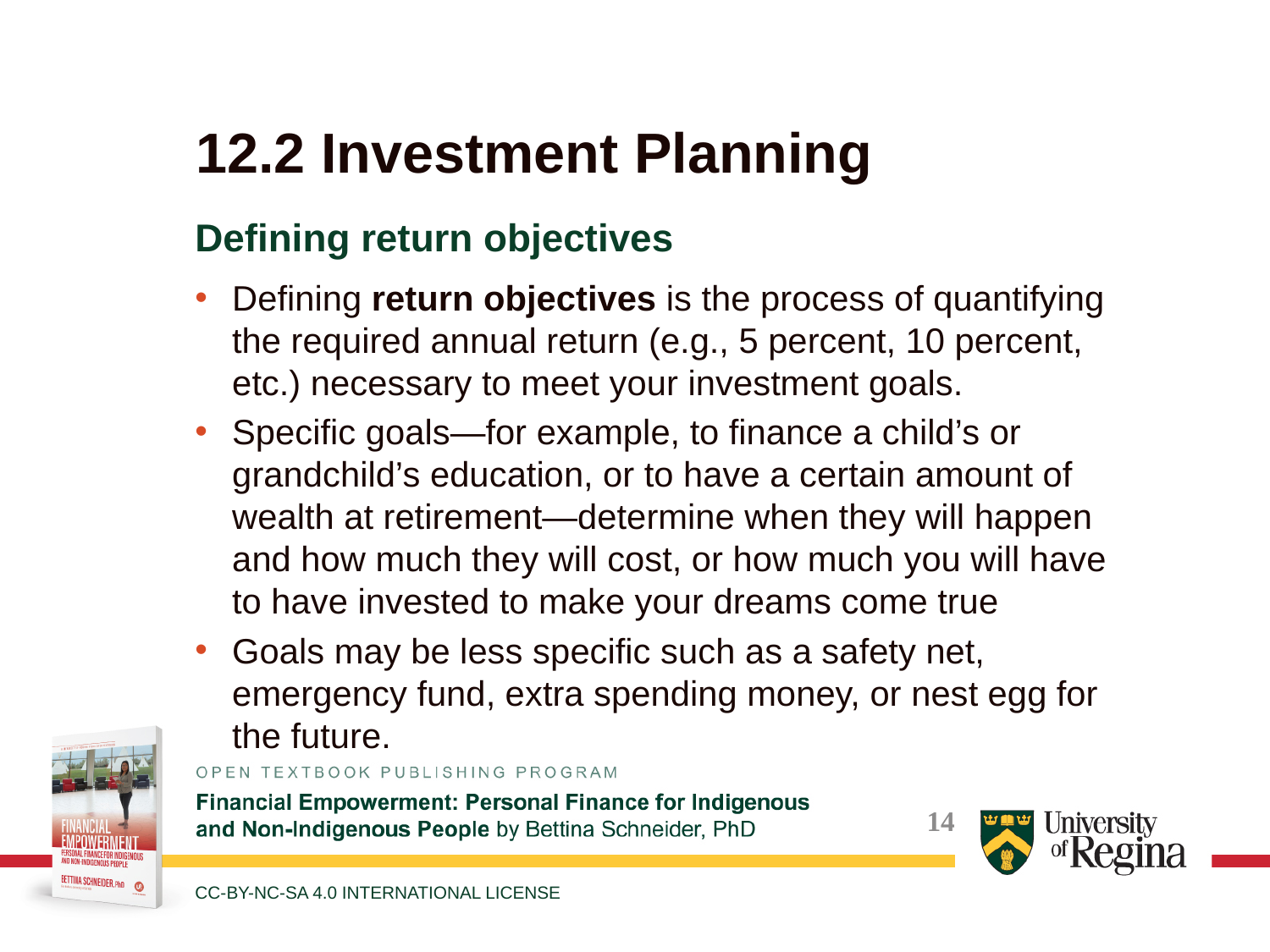

# 12.2 Investment Planning
Defining return objectives
Defining return objectives is the process of quantifying the required annual return (e.g., 5 percent, 10 percent, etc.) necessary to meet your investment goals.
Specific goals—for example, to finance a child’s or grandchild’s education, or to have a certain amount of wealth at retirement—determine when they will happen and how much they will cost, or how much you will have to have invested to make your dreams come true
Goals may be less specific such as a safety net, emergency fund, extra spending money, or nest egg for the future.
CC-BY-NC-SA 4.0 INTERNATIONAL LICENSE